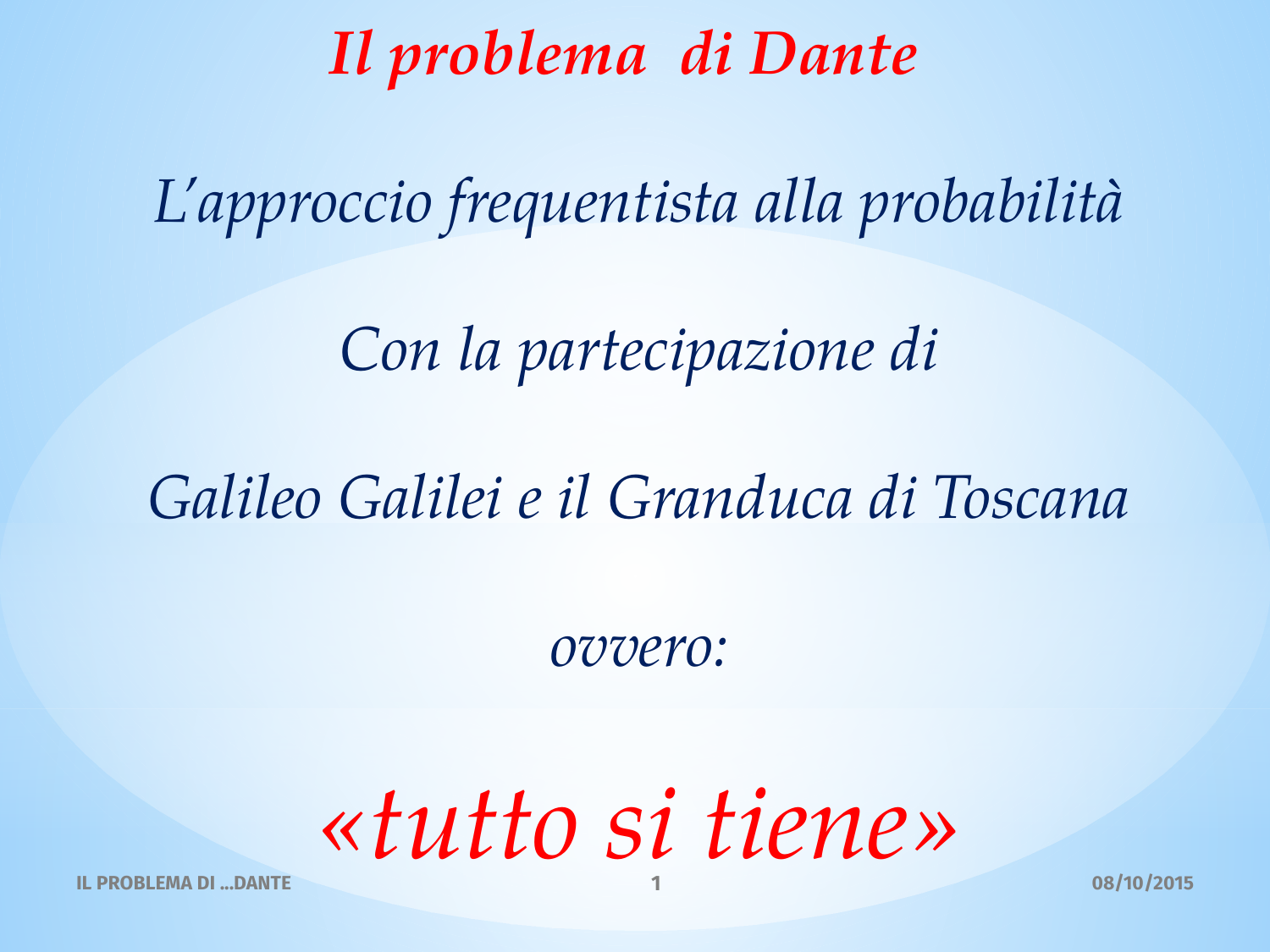

Il problema  di Dante

L’approccio frequentista alla probabilità

Con la partecipazione di

Galileo Galilei e il Granduca di Toscana

ovvero:

«tutto si tiene»
IL PROBLEMA DI ...DANTE
1
08/10/2015